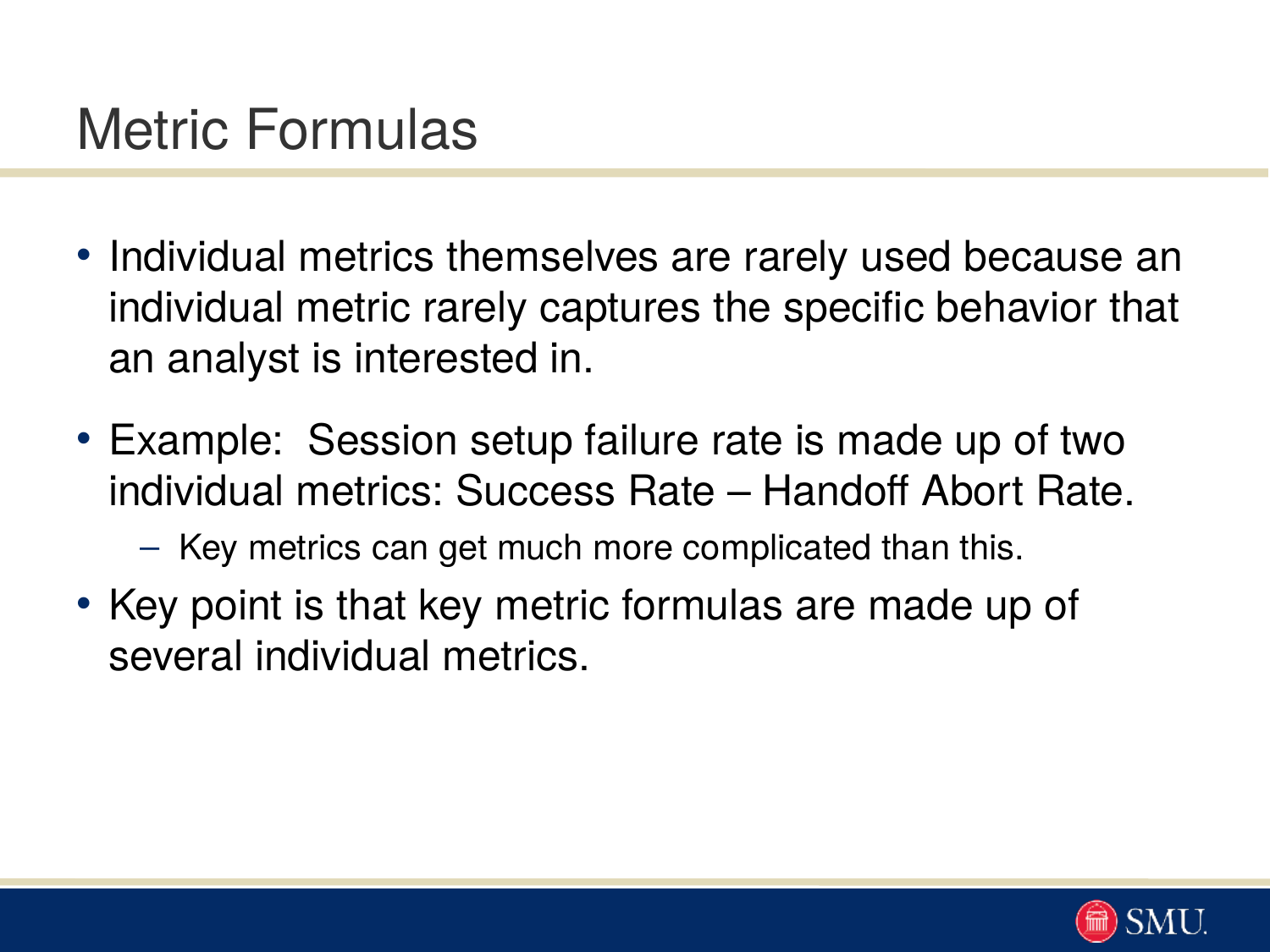

# Metric Formulas
Individual metrics themselves are rarely used because an individual metric rarely captures the specific behavior that an analyst is interested in.
Example:  Session setup failure rate is made up of two individual metrics: Success Rate – Handoff Abort Rate.
Key metrics can get much more complicated than this.
Key point is that key metric formulas are made up of several individual metrics.